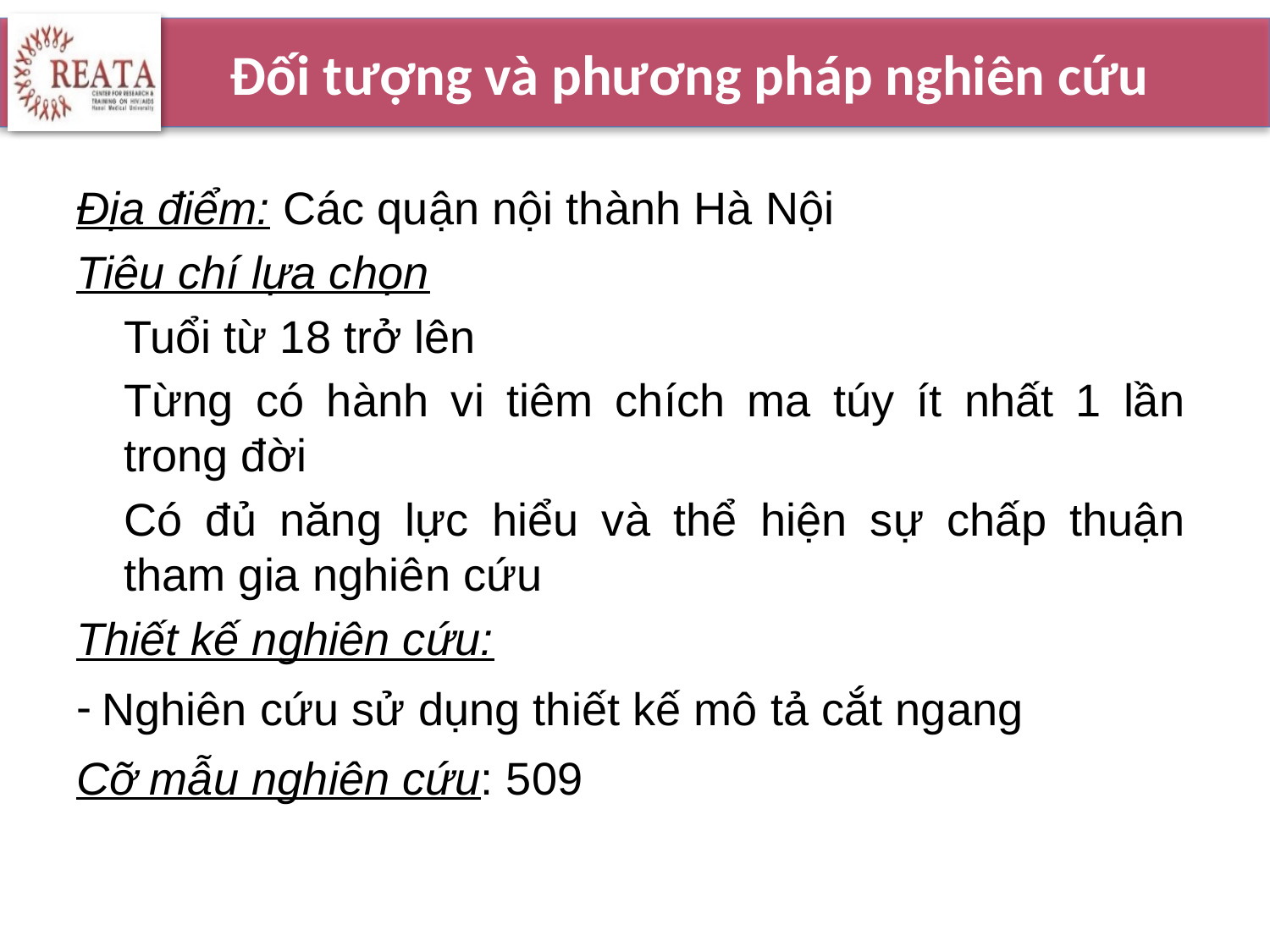

# Đối tượng và phương pháp nghiên cứu
Địa điểm: Các quận nội thành Hà Nội
Tiêu chí lựa chọn
Tuổi từ 18 trở lên
Từng có hành vi tiêm chích ma túy ít nhất 1 lần trong đời
Có đủ năng lực hiểu và thể hiện sự chấp thuận tham gia nghiên cứu
Thiết kế nghiên cứu:
Nghiên cứu sử dụng thiết kế mô tả cắt ngang
Cỡ mẫu nghiên cứu: 509